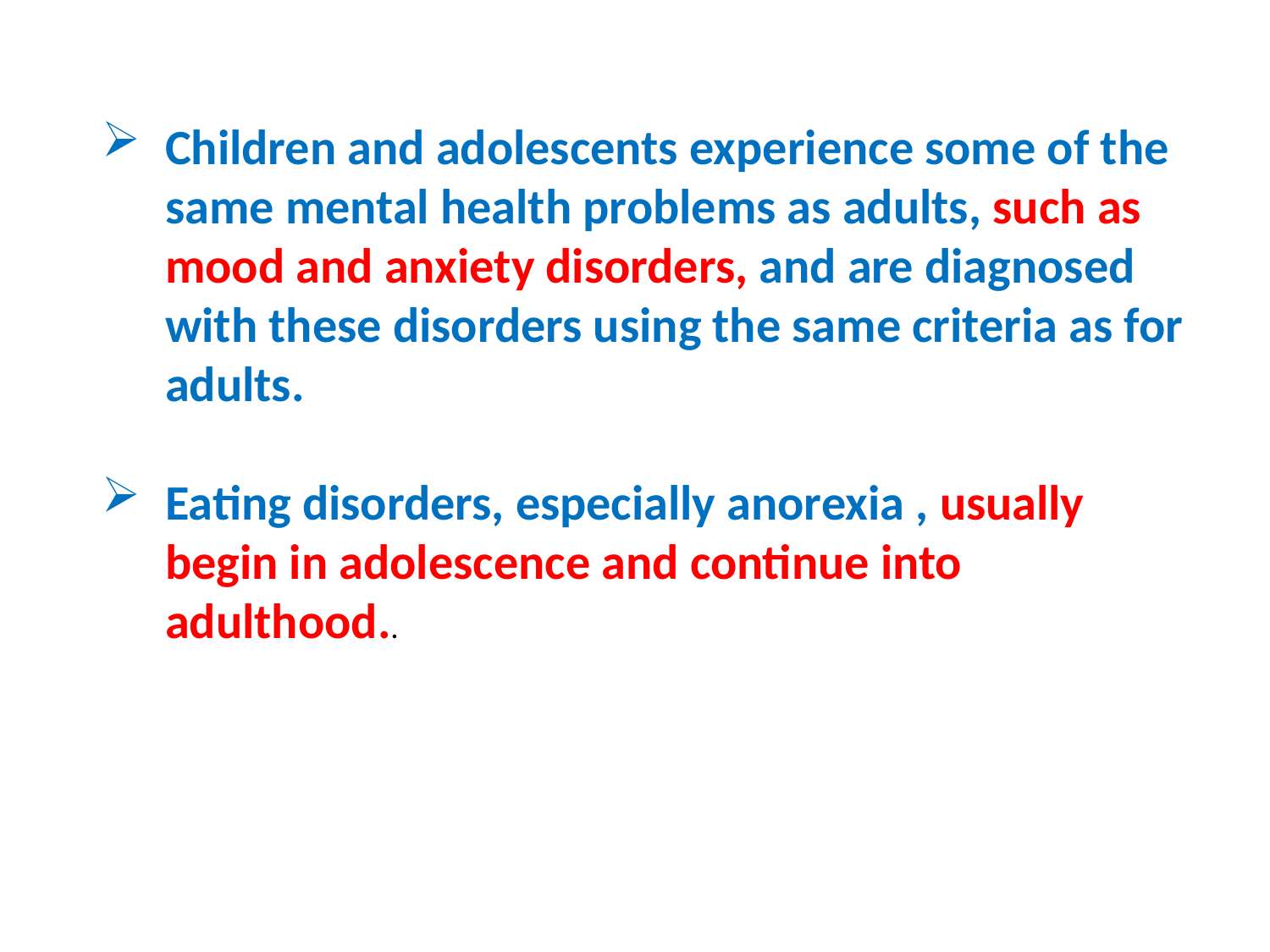

Children and adolescents experience some of the same mental health problems as adults, such as mood and anxiety disorders, and are diagnosed with these disorders using the same criteria as for adults.

Eating disorders, especially anorexia , usually begin in adolescence and continue into adulthood..